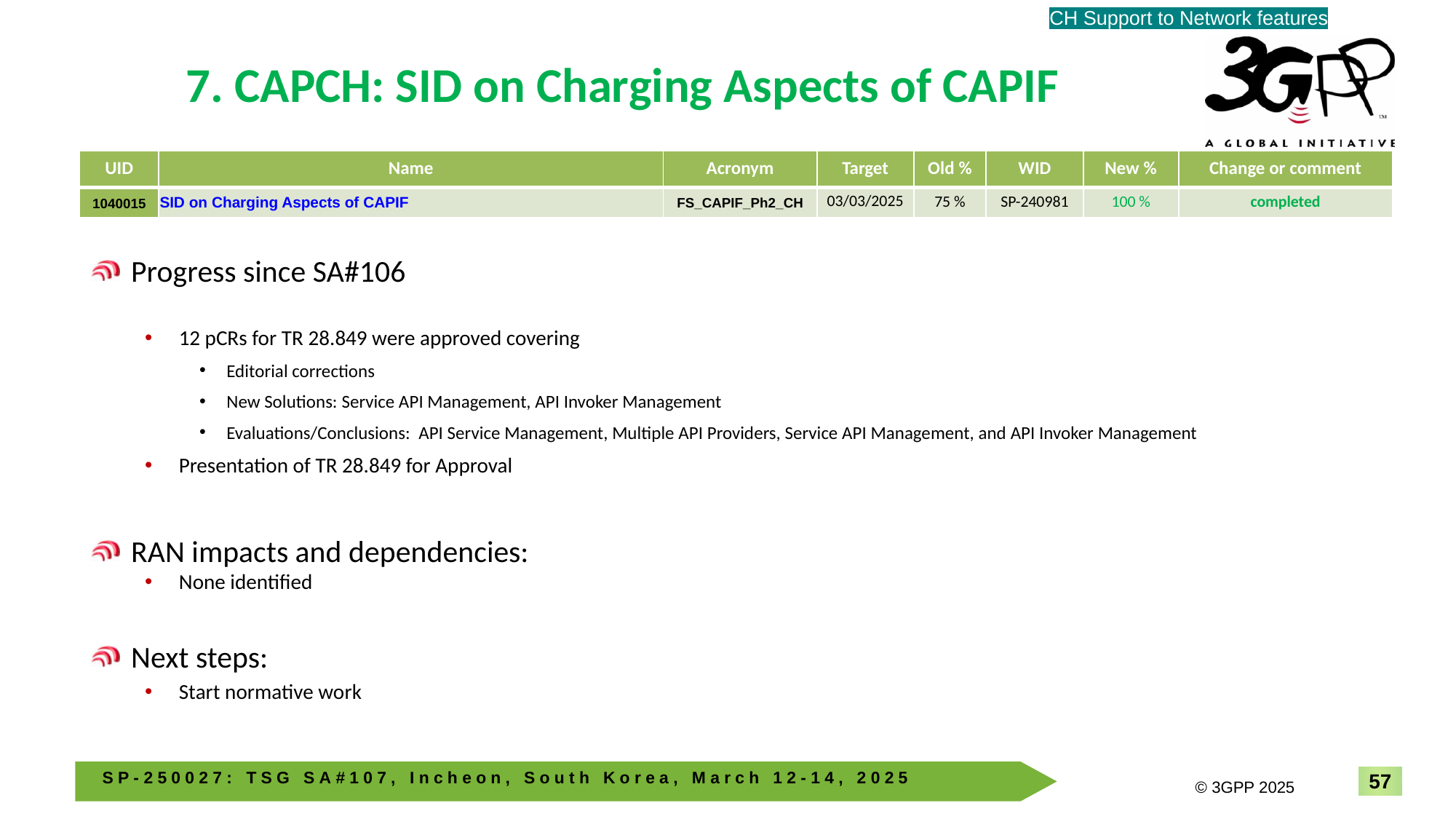

CH Support to Network features
# 7. CAPCH: SID on Charging Aspects of CAPIF
| UID | Name | Acronym | Target | Old % | WID | New % | Change or comment |
| --- | --- | --- | --- | --- | --- | --- | --- |
| 1040015 | SID on Charging Aspects of CAPIF | FS\_CAPIF\_Ph2\_CH | 03/03/2025 | 75 % | SP-240981 | 100 % | completed |
Progress since SA#106

12 pCRs for TR 28.849 were approved covering
Editorial corrections
New Solutions: Service API Management, API Invoker Management
Evaluations/Conclusions:  API Service Management, Multiple API Providers, Service API Management, and API Invoker Management
Presentation of TR 28.849 for Approval

RAN impacts and dependencies:
None identified

Next steps:
Start normative work